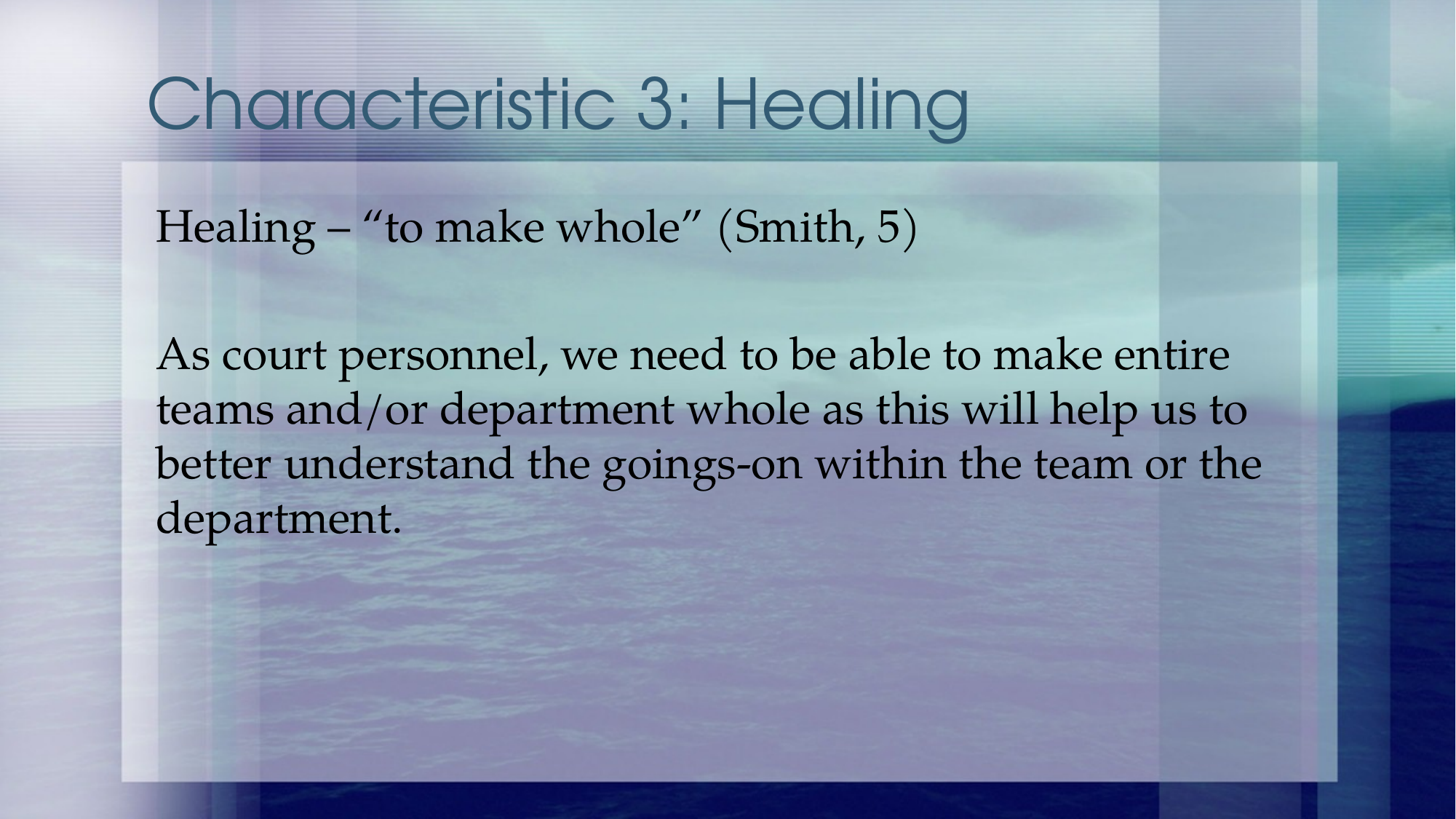

# Characteristic 3: Healing
Healing – “to make whole” (Smith, 5)

As court personnel, we need to be able to make entire teams and/or department whole as this will help us to better understand the goings-on within the team or the department.